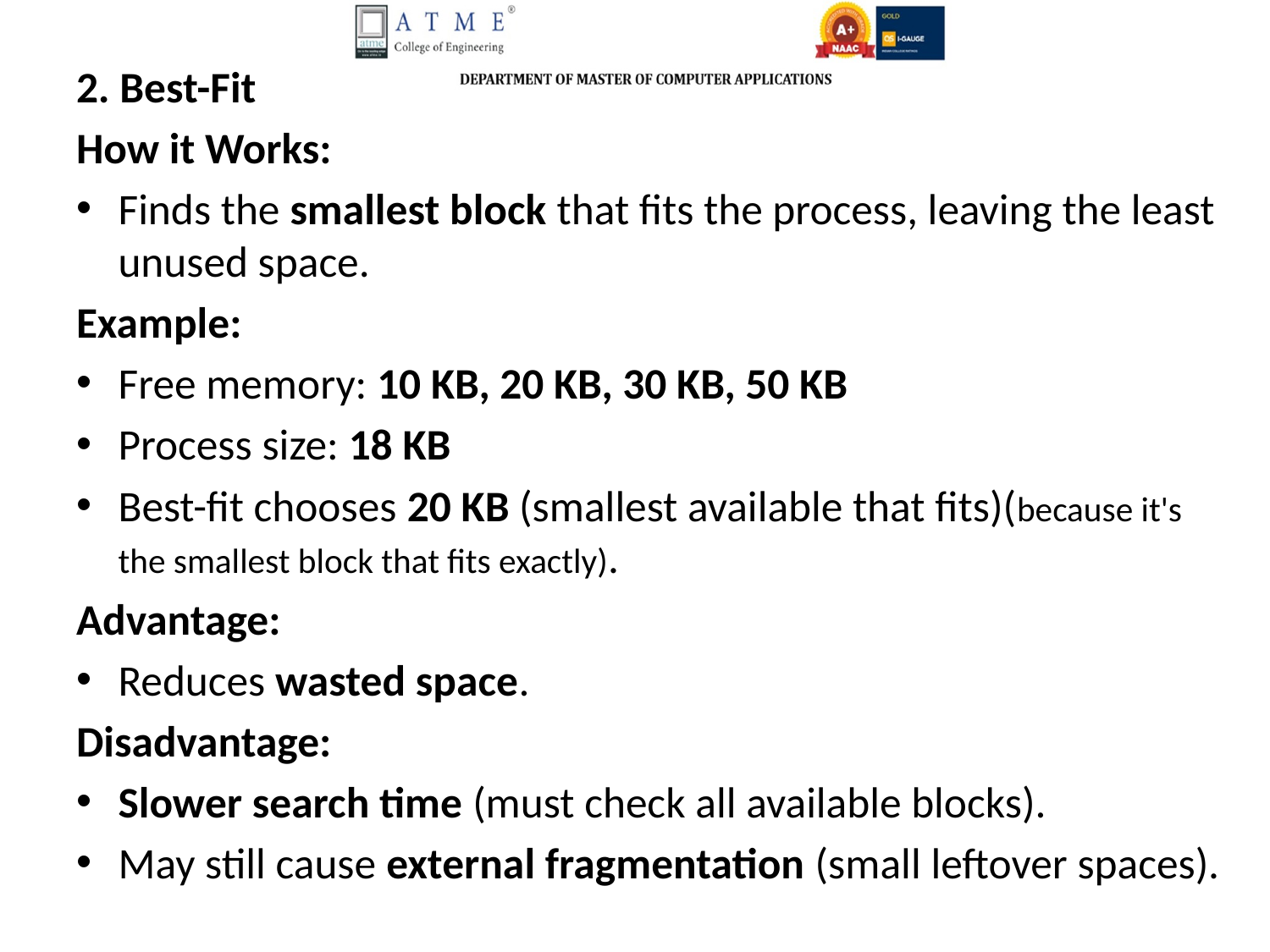

2. Best-Fit
How it Works:
Finds the smallest block that fits the process, leaving the least unused space.
Example:
Free memory: 10 KB, 20 KB, 30 KB, 50 KB
Process size: 18 KB
Best-fit chooses 20 KB (smallest available that fits)(because it's the smallest block that fits exactly).
Advantage:
Reduces wasted space.
Disadvantage:
Slower search time (must check all available blocks).
May still cause external fragmentation (small leftover spaces).